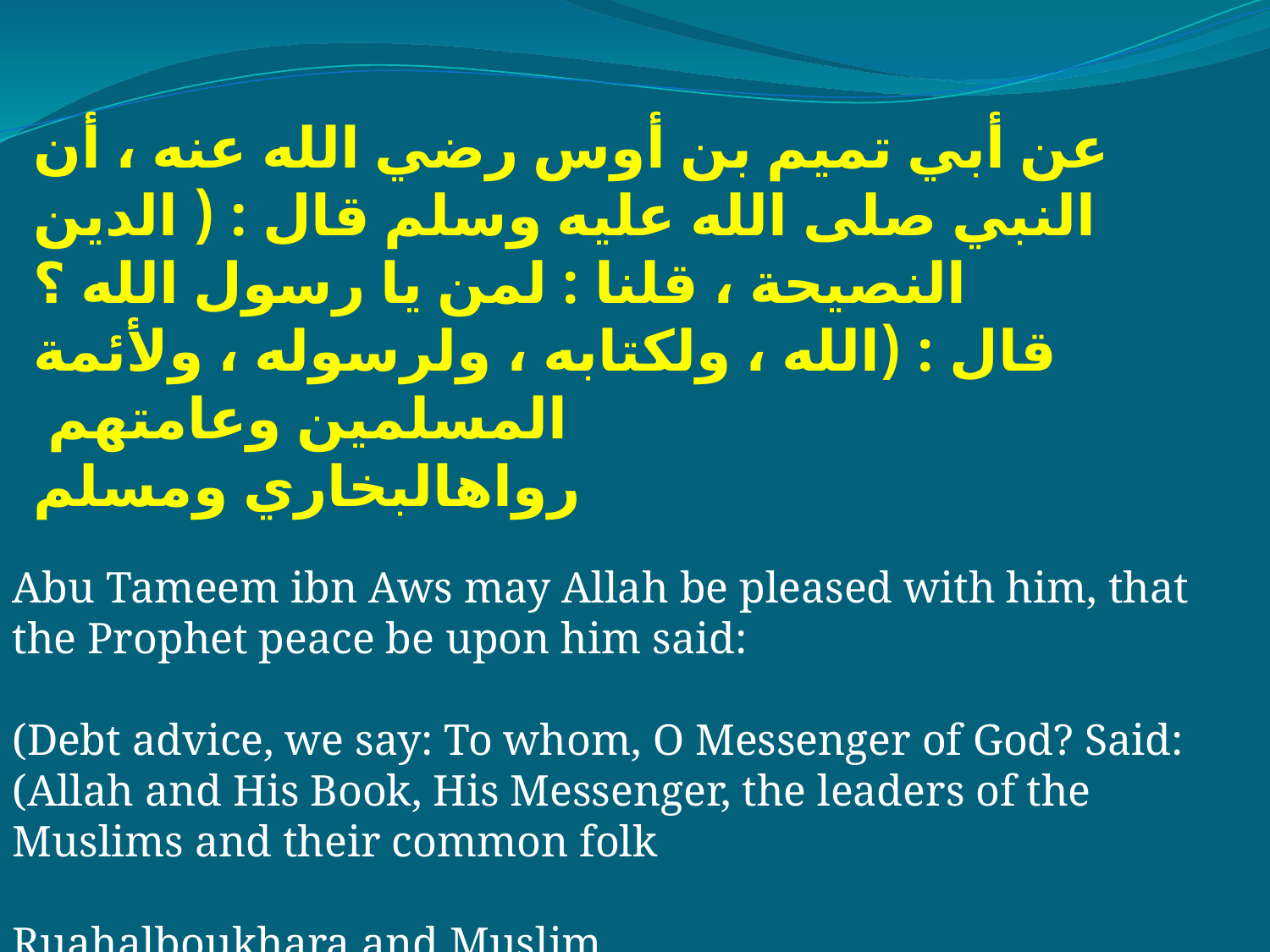

#
عن أبي تميم بن أوس رضي الله عنه ، أن النبي صلى الله عليه وسلم قال : ( الدين النصيحة ، قلنا : لمن يا رسول الله ؟
قال : (الله ، ولكتابه ، ولرسوله ، ولأئمة المسلمين وعامتهم 			رواهالبخاري ومسلم

Abu Tameem ibn Aws may Allah be pleased with him, that the Prophet peace be upon him said:
(Debt advice, we say: To whom, O Messenger of God? Said: (Allah and His Book, His Messenger, the leaders of the Muslims and their common folk
Ruahalboukhara and Muslim